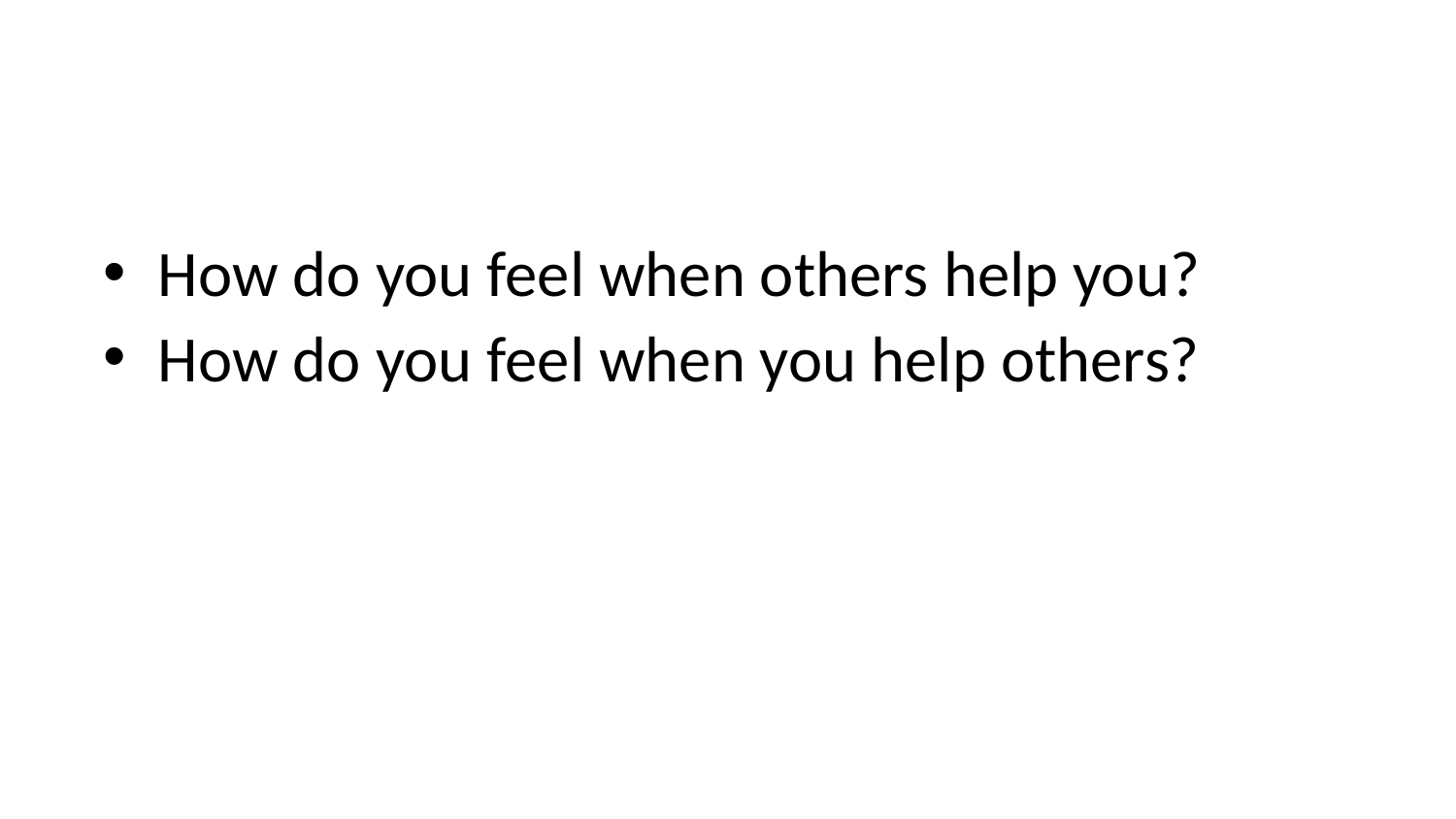

How do you feel when others help you?
How do you feel when you help others?